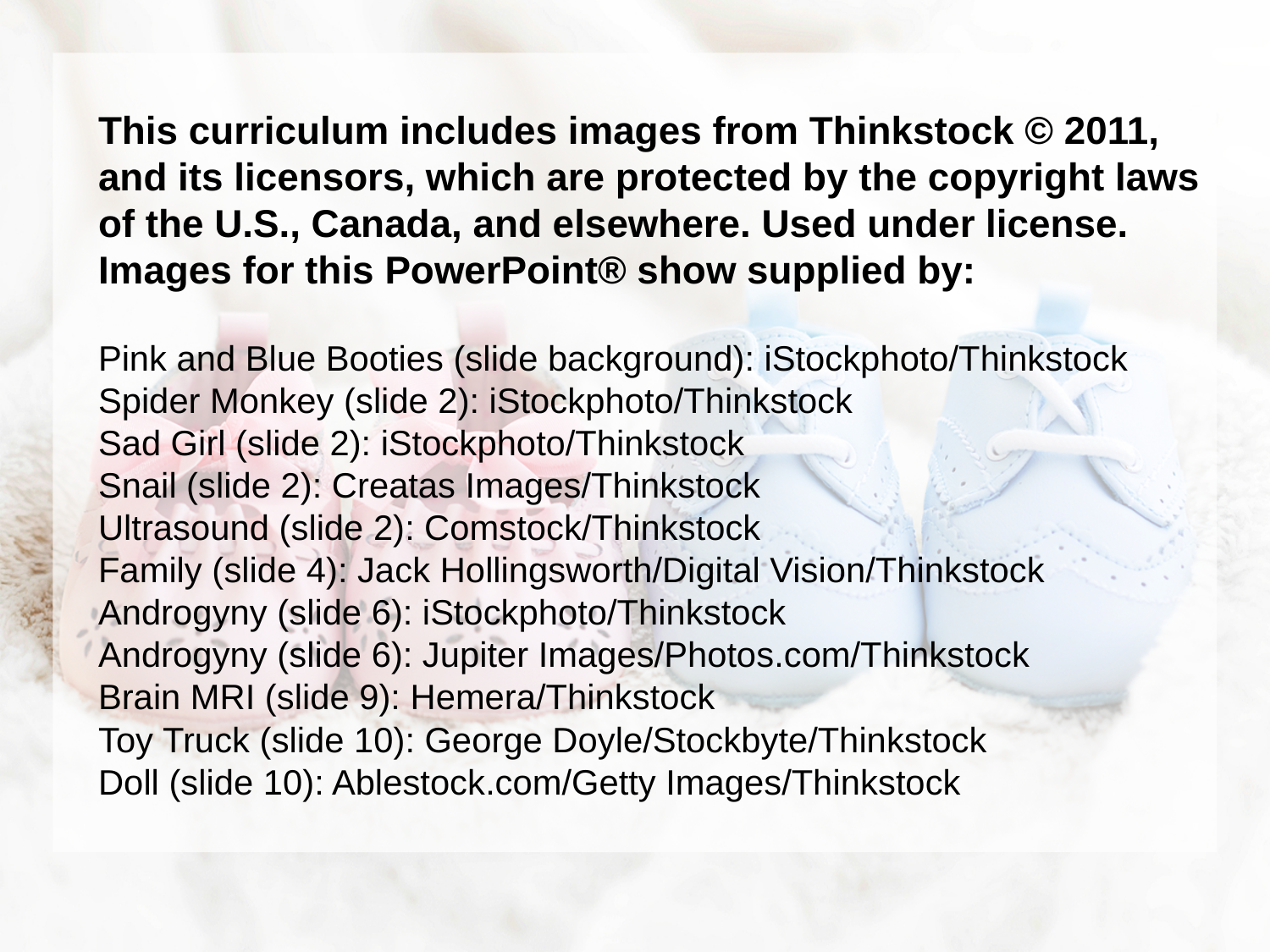

This curriculum includes images from Thinkstock © 2011, and its licensors, which are protected by the copyright laws of the U.S., Canada, and elsewhere. Used under license. Images for this PowerPoint® show supplied by:

Pink and Blue Booties (slide background): iStockphoto/Thinkstock
Spider Monkey (slide 2): iStockphoto/Thinkstock
Sad Girl (slide 2): iStockphoto/Thinkstock
Snail (slide 2): Creatas Images/Thinkstock
Ultrasound (slide 2): Comstock/Thinkstock
Family (slide 4): Jack Hollingsworth/Digital Vision/Thinkstock
Androgyny (slide 6): iStockphoto/Thinkstock
Androgyny (slide 6): Jupiter Images/Photos.com/Thinkstock
Brain MRI (slide 9): Hemera/Thinkstock
Toy Truck (slide 10): George Doyle/Stockbyte/Thinkstock
Doll (slide 10): Ablestock.com/Getty Images/Thinkstock